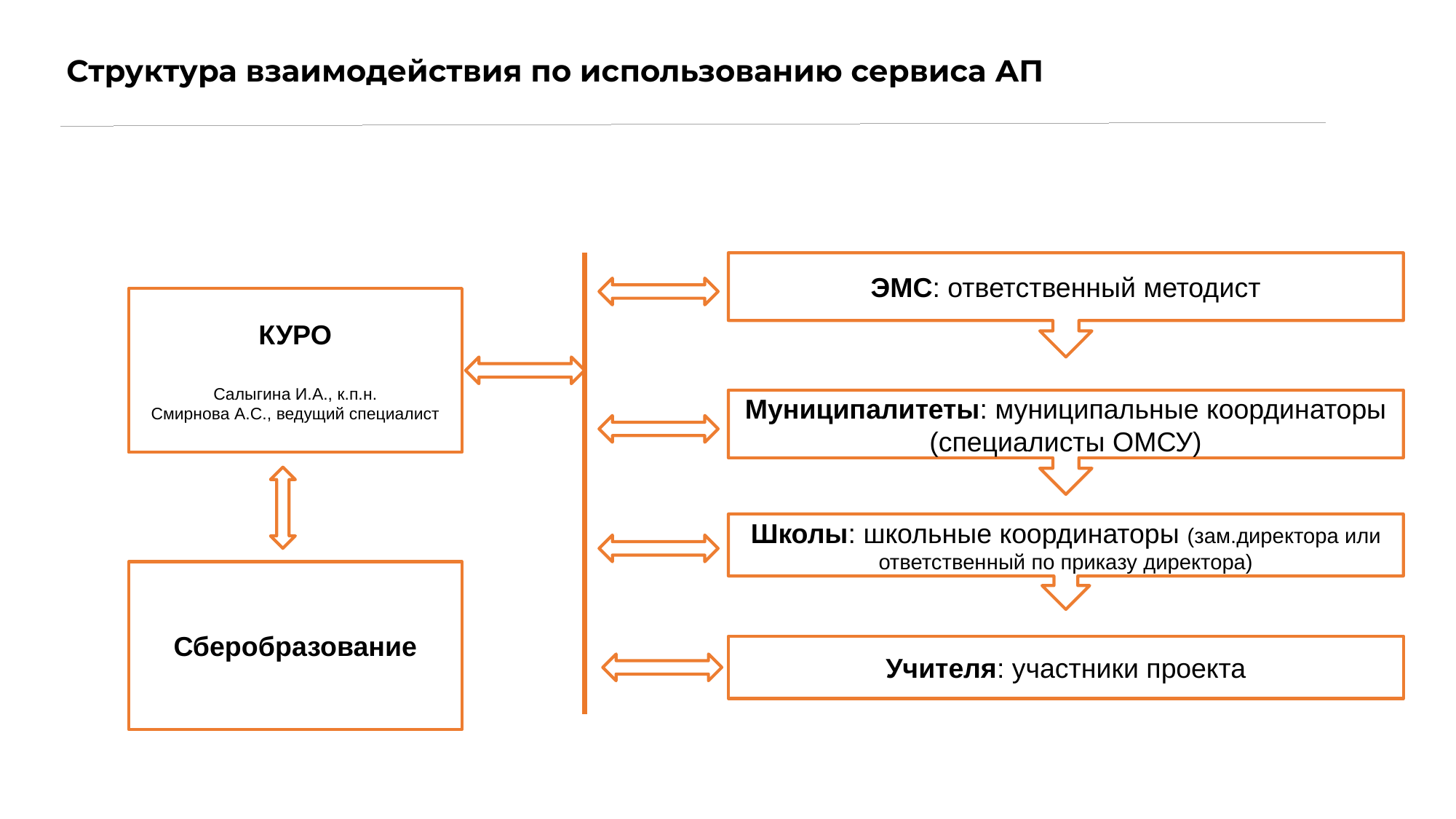

Структура взаимодействия по использованию сервиса АП

ЭМС: ответственный методист
КУРО

Салыгина И.А., к.п.н.
Смирнова А.С., ведущий специалист

Муниципалитеты: муниципальные координаторы (специалисты ОМСУ)

Школы: школьные координаторы (зам.директора или ответственный по приказу директора)
Сберобразование

Учителя: участники проекта